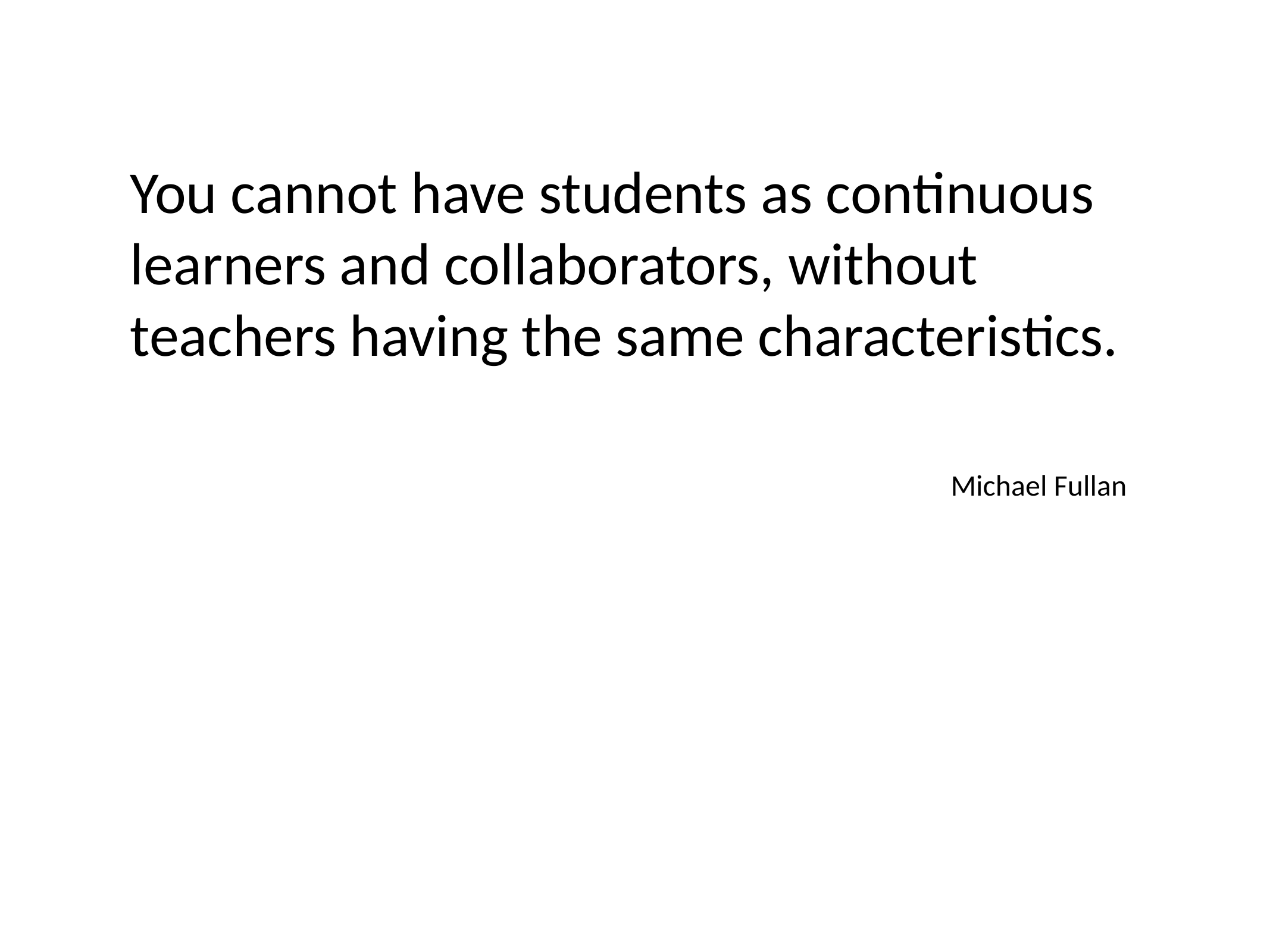

You cannot have students as continuous learners and collaborators, without teachers having the same characteristics.

Michael Fullan